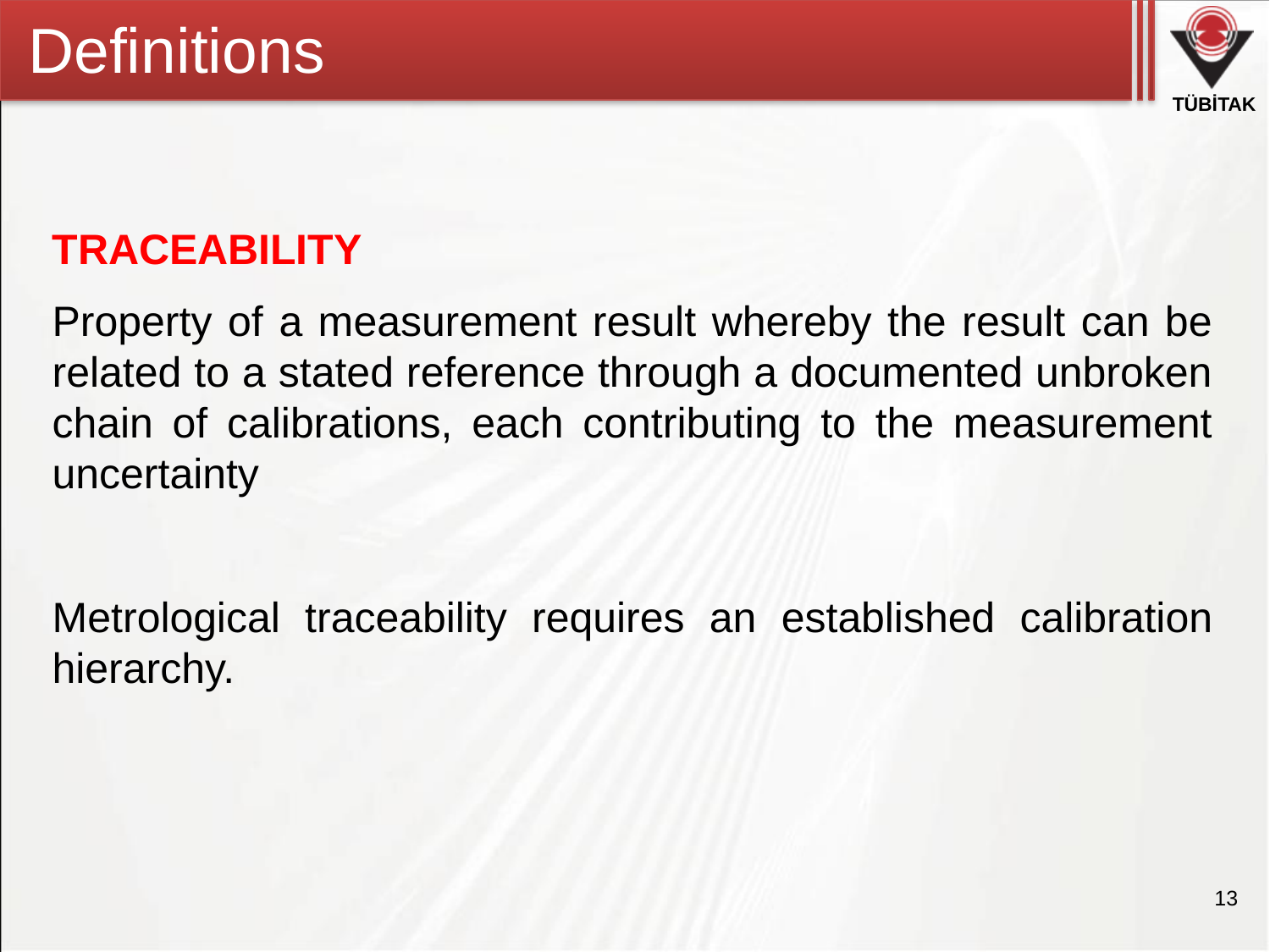

Definitions
TRACEABILITY
Property of a measurement result whereby the result can be related to a stated reference through a documented unbroken chain of calibrations, each contributing to the measurement uncertainty

Metrological traceability requires an established calibration hierarchy.

13